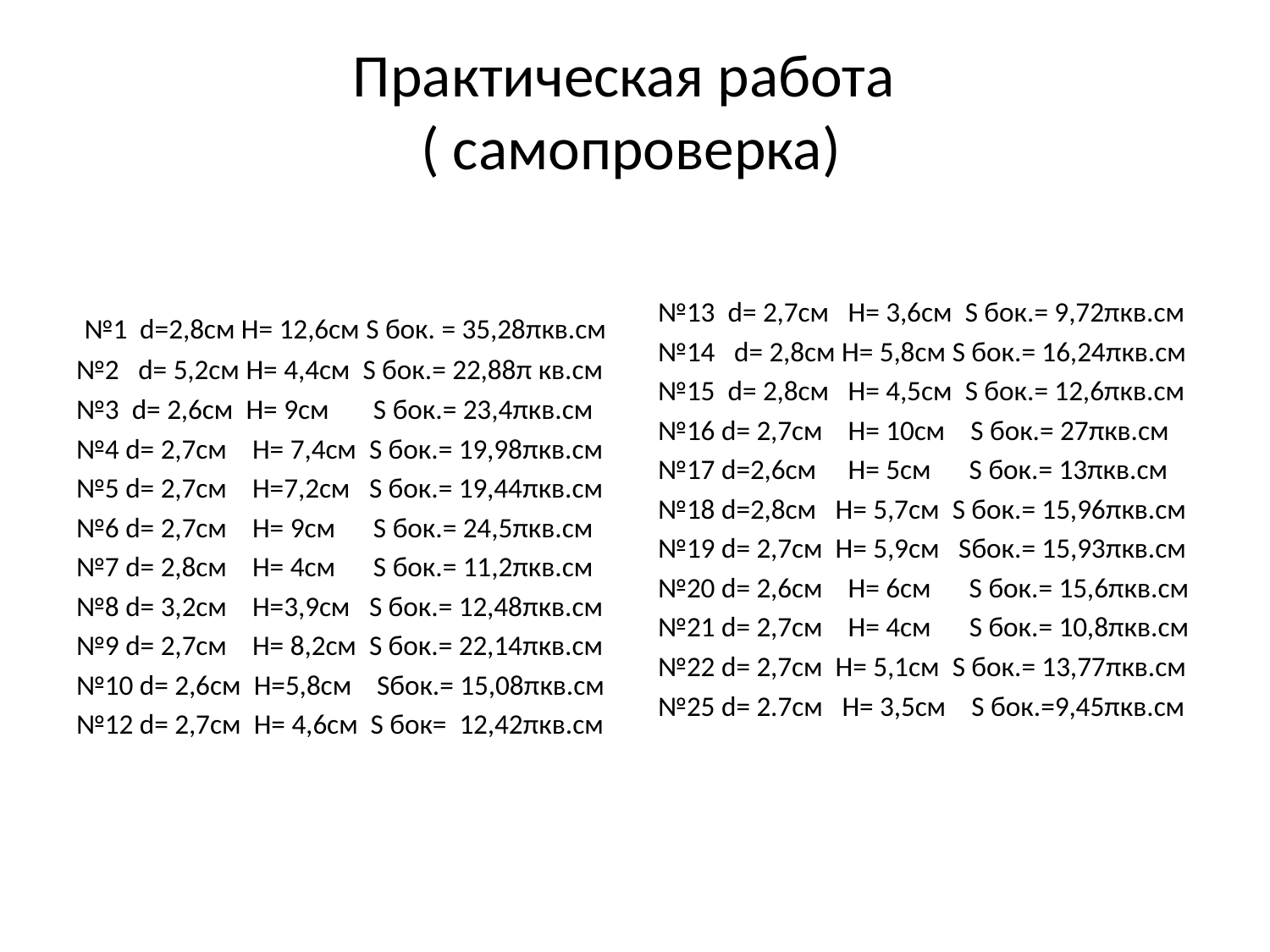

# Практическая работа ( самопроверка)

№13  d= 2,7см   H= 3,6см  S бок.= 9,72πкв.см
№14   d= 2,8см H= 5,8см S бок.= 16,24πкв.см
№15  d= 2,8см   H= 4,5см  S бок.= 12,6πкв.см
№16 d= 2,7см    H= 10см    S бок.= 27πкв.см
№17 d=2,6см     H= 5см      S бок.= 13πкв.см
№18 d=2,8см   H= 5,7см  S бок.= 15,96πкв.см
№19 d= 2,7см  H= 5,9см   Sбок.= 15,93πкв.см
№20 d= 2,6см    H= 6см      S бок.= 15,6πкв.см
№21 d= 2,7см    H= 4см      S бок.= 10,8πкв.см
№22 d= 2,7см  H= 5,1см  S бок.= 13,77πкв.см
№25 d= 2.7см   H= 3,5см    S бок.=9,45πкв.см

 №1  d=2,8см H= 12,6см S бок. = 35,28πкв.см
№2   d= 5,2см H= 4,4см  S бок.= 22,88π кв.см
№3  d= 2,6см  H= 9см       S бок.= 23,4πкв.см
№4 d= 2,7см    H= 7,4см  S бок.= 19,98πкв.см
№5 d= 2,7см    H=7,2см   S бок.= 19,44πкв.см
№6 d= 2,7см    H= 9см      S бок.= 24,5πкв.см
№7 d= 2,8см    H= 4см      S бок.= 11,2πкв.см
№8 d= 3,2см    H=3,9см   S бок.= 12,48πкв.см
№9 d= 2,7см    H= 8,2см  S бок.= 22,14πкв.см
№10 d= 2,6см  H=5,8см    Sбок.= 15,08πкв.см
№12 d= 2,7см  H= 4,6см  S бок=  12,42πкв.см